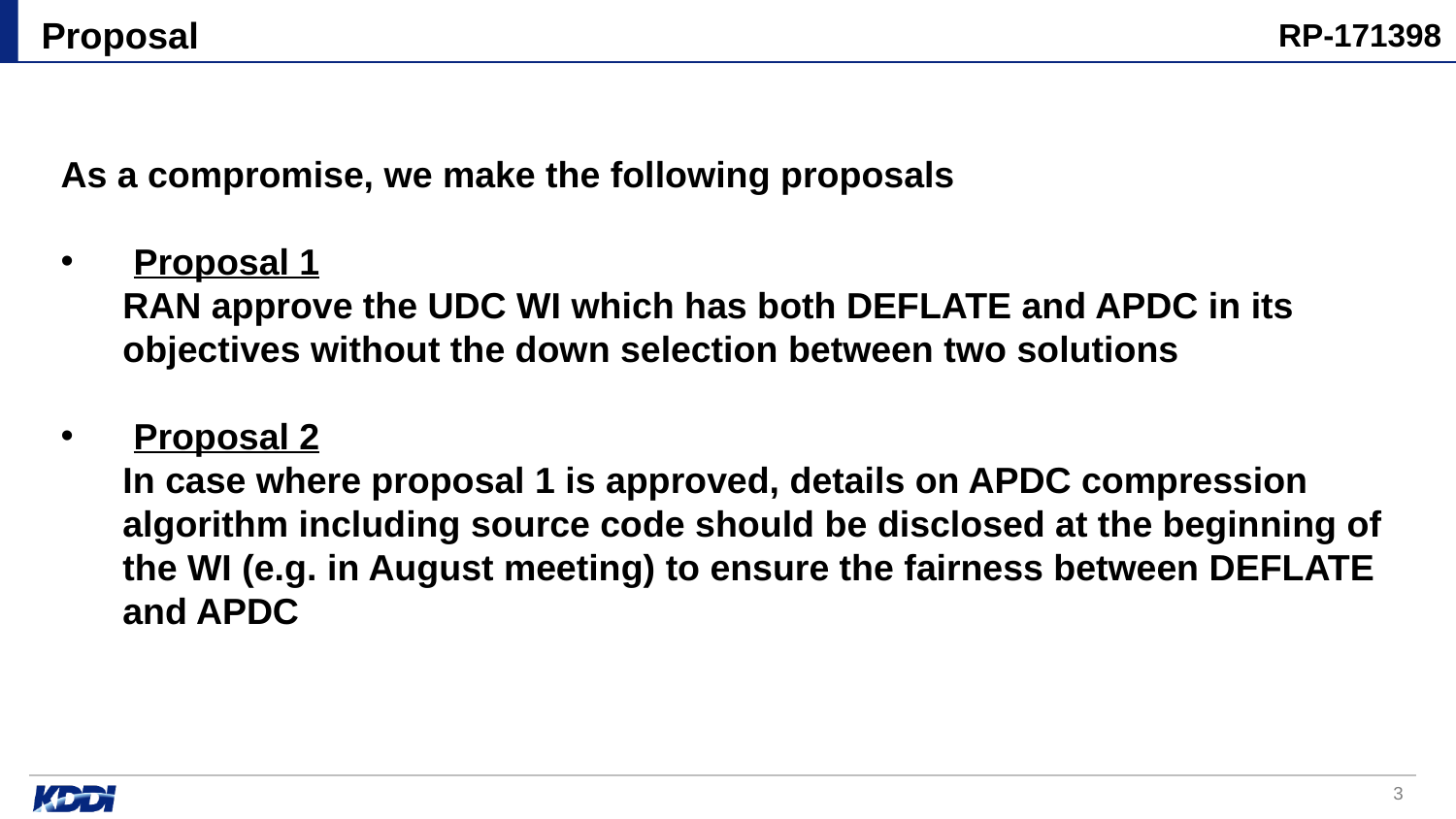

# Proposal
RP-171398
As a compromise, we make the following proposals

Proposal 1
RAN approve the UDC WI which has both DEFLATE and APDC in its objectives without the down selection between two solutions

Proposal 2
In case where proposal 1 is approved, details on APDC compression algorithm including source code should be disclosed at the beginning of the WI (e.g. in August meeting) to ensure the fairness between DEFLATE and APDC
3